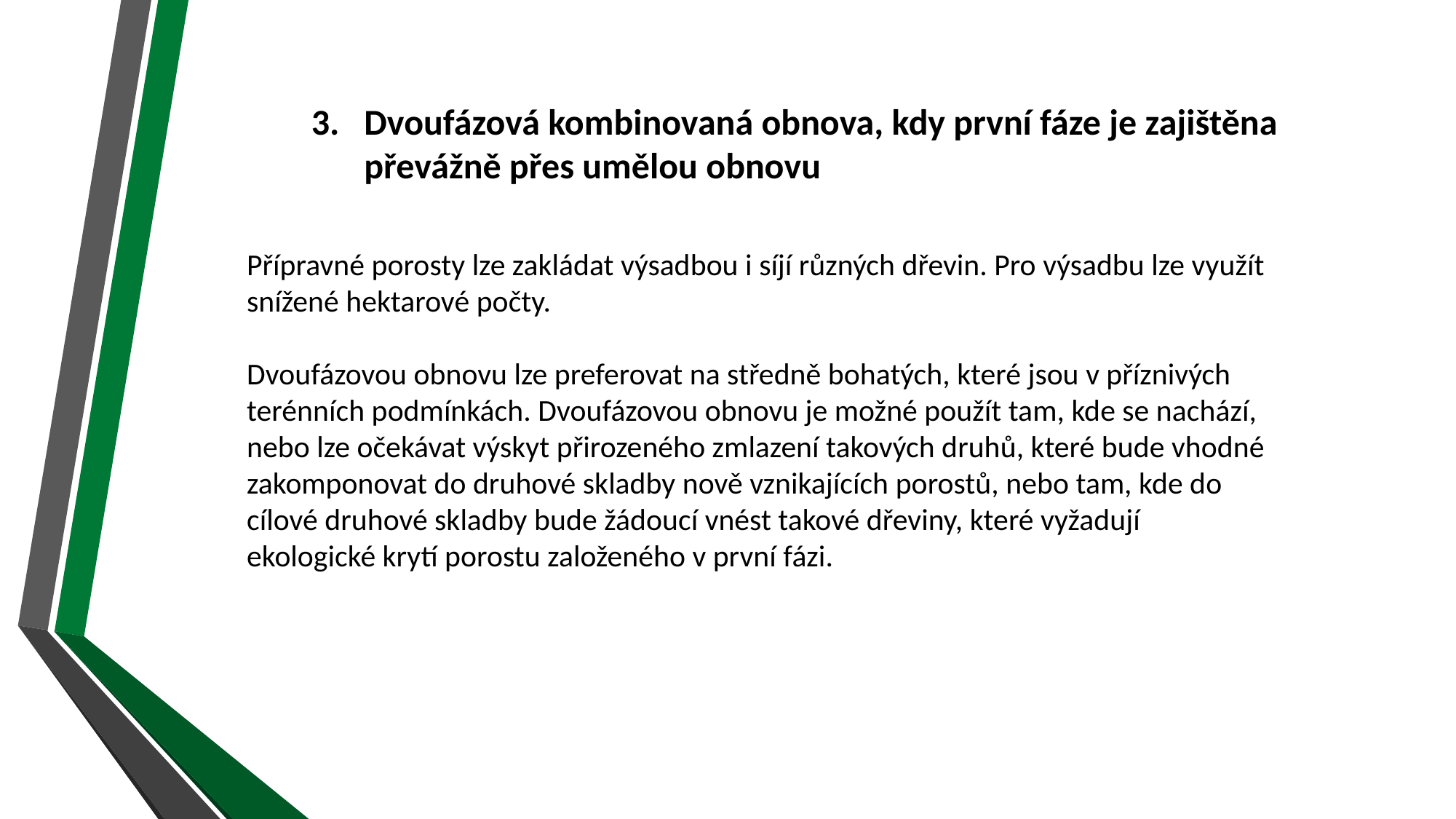

3.	Dvoufázová kombinovaná obnova, kdy první fáze je zajištěna převážně přes umělou obnovu
Přípravné porosty lze zakládat výsadbou i síjí různých dřevin. Pro výsadbu lze využít snížené hektarové počty.

Dvoufázovou obnovu lze preferovat na středně bohatých, které jsou v příznivých terénních podmínkách. Dvoufázovou obnovu je možné použít tam, kde se nachází, nebo lze očekávat výskyt přirozeného zmlazení takových druhů, které bude vhodné zakomponovat do druhové skladby nově vznikajících porostů, nebo tam, kde do cílové druhové skladby bude žádoucí vnést takové dřeviny, které vyžadují ekologické krytí porostu založeného v první fázi.